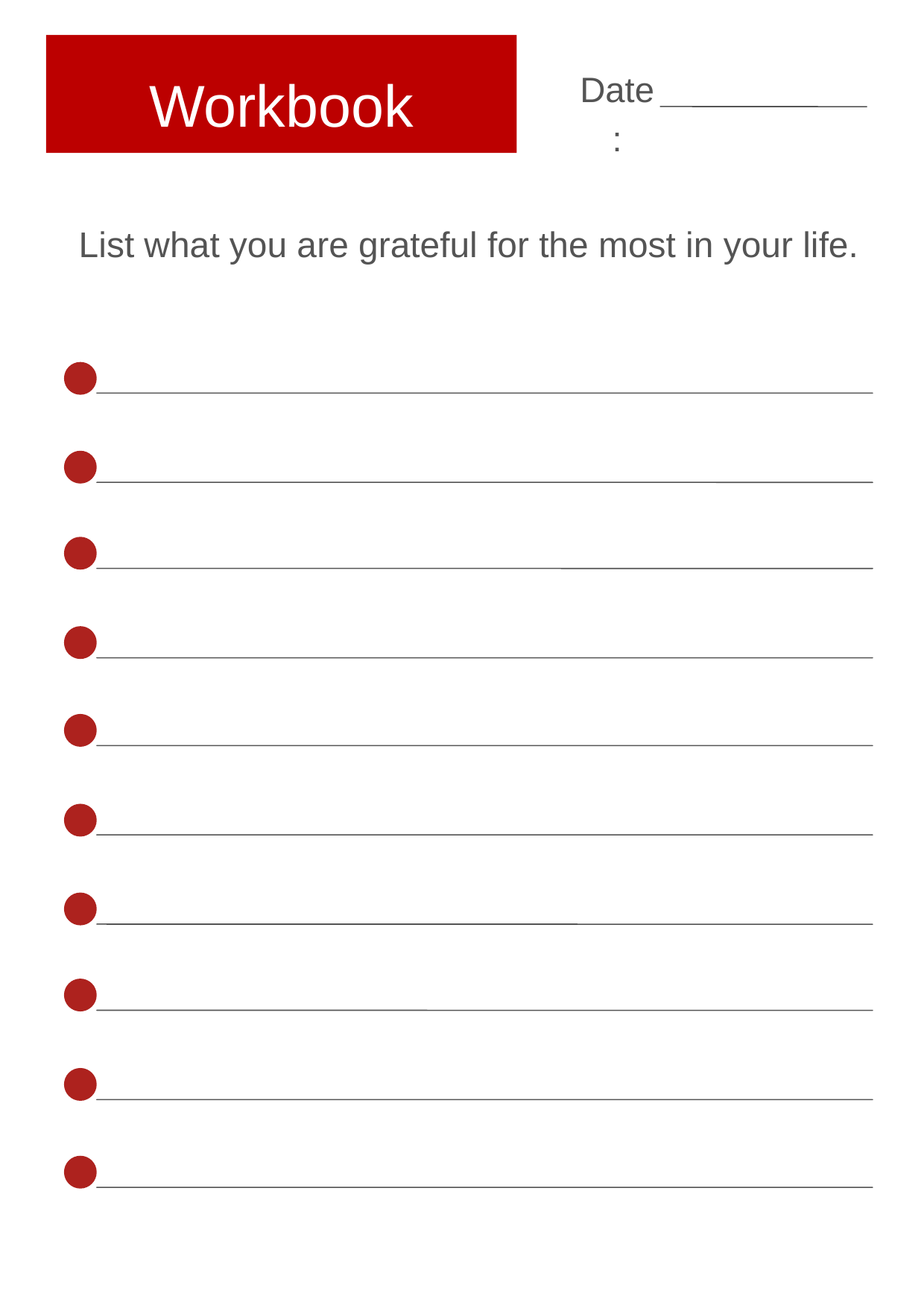

Workbook
Date:

List what you are grateful for the most in your life.